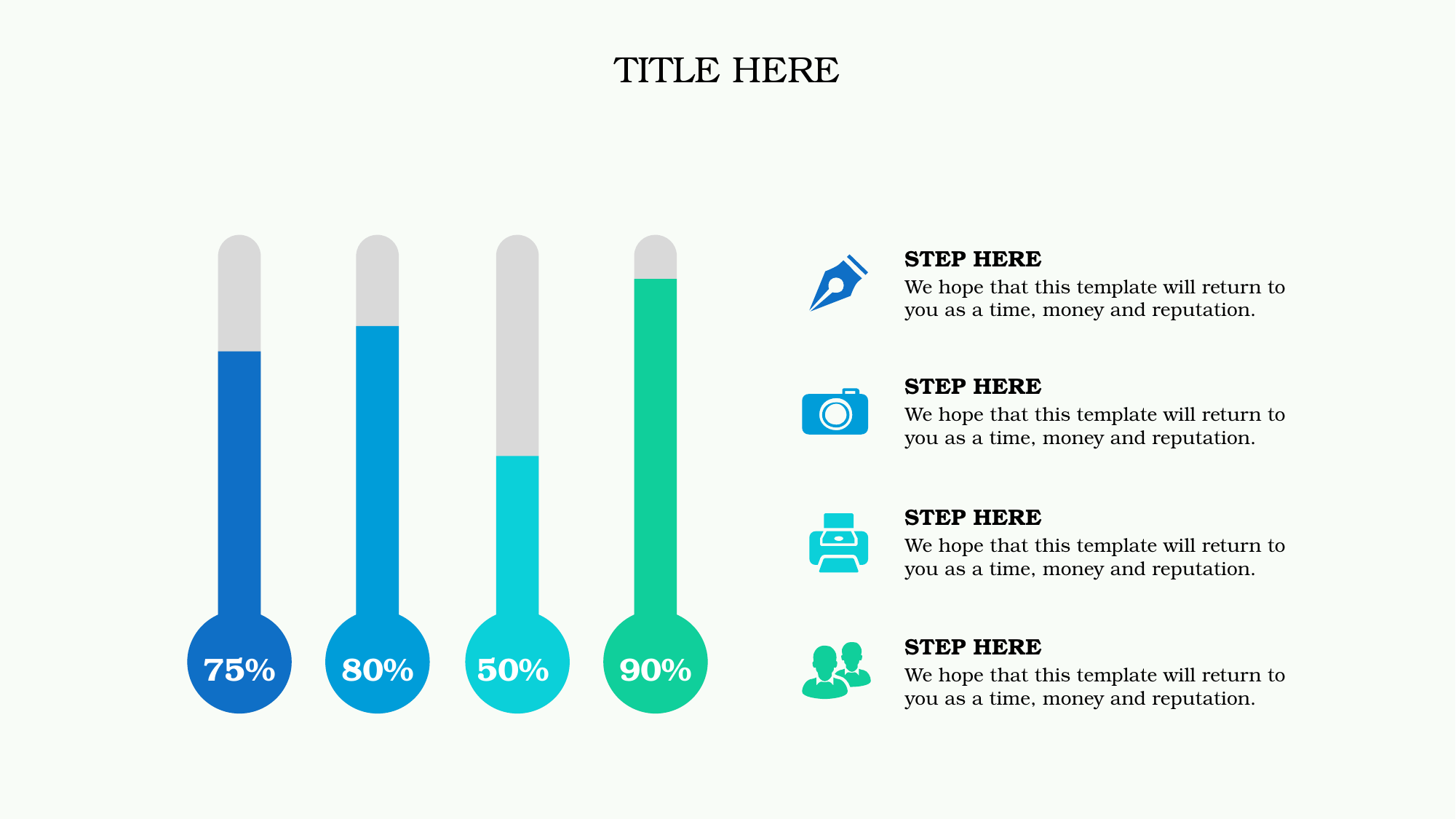

TITLE HERE
STEP HERE
We hope that this template will return to you as a time, money and reputation.

STEP HERE
We hope that this template will return to you as a time, money and reputation.

STEP HERE
We hope that this template will return to you as a time, money and reputation.

STEP HERE
We hope that this template will return to you as a time, money and reputation.

75%
80%
50%
90%